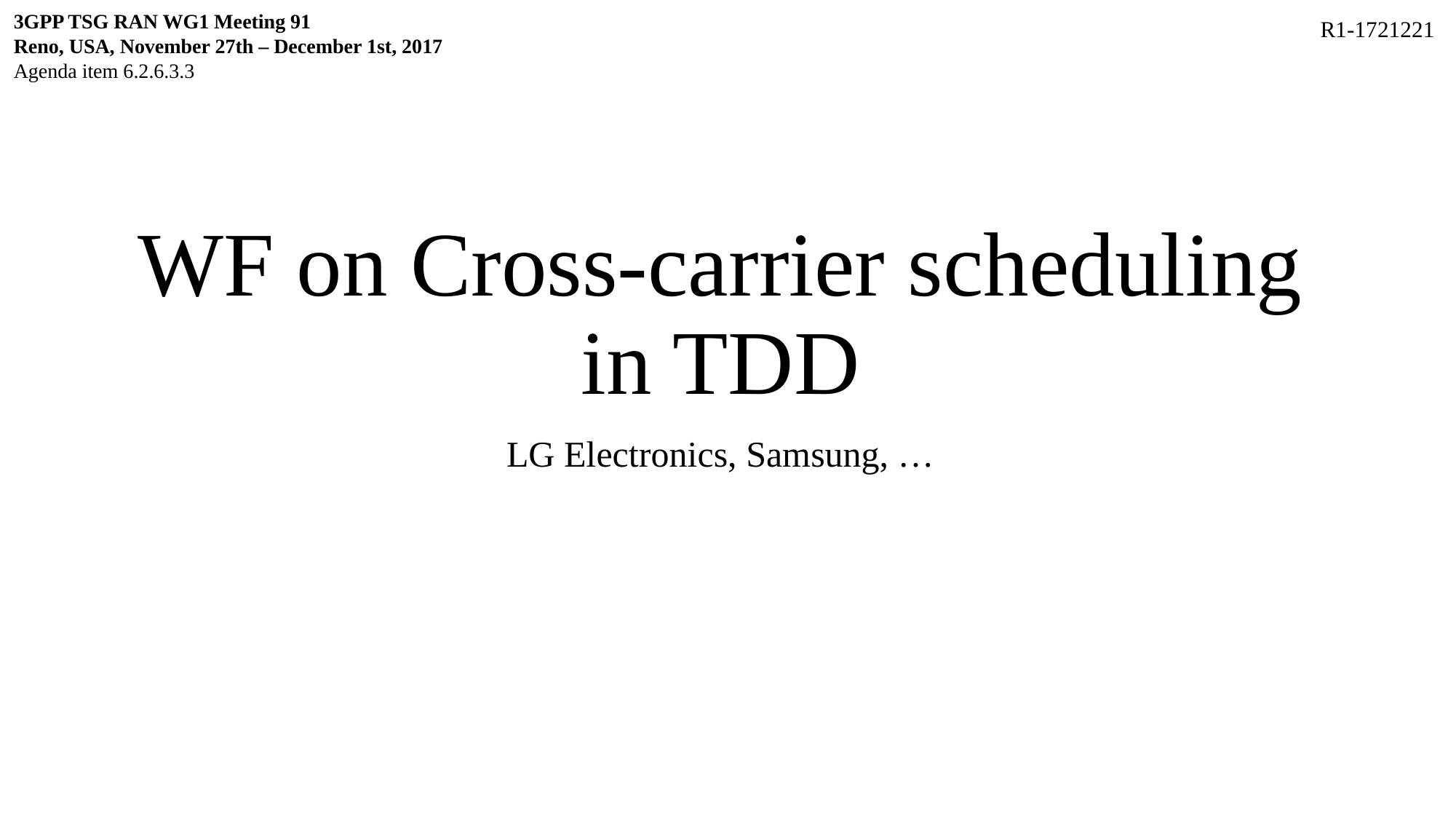

3GPP TSG RAN WG1 Meeting 91
Reno, USA, November 27th – December 1st, 2017
Agenda item 6.2.6.3.3
R1-1721221
# WF on Cross-carrier scheduling in TDD
LG Electronics, Samsung, …